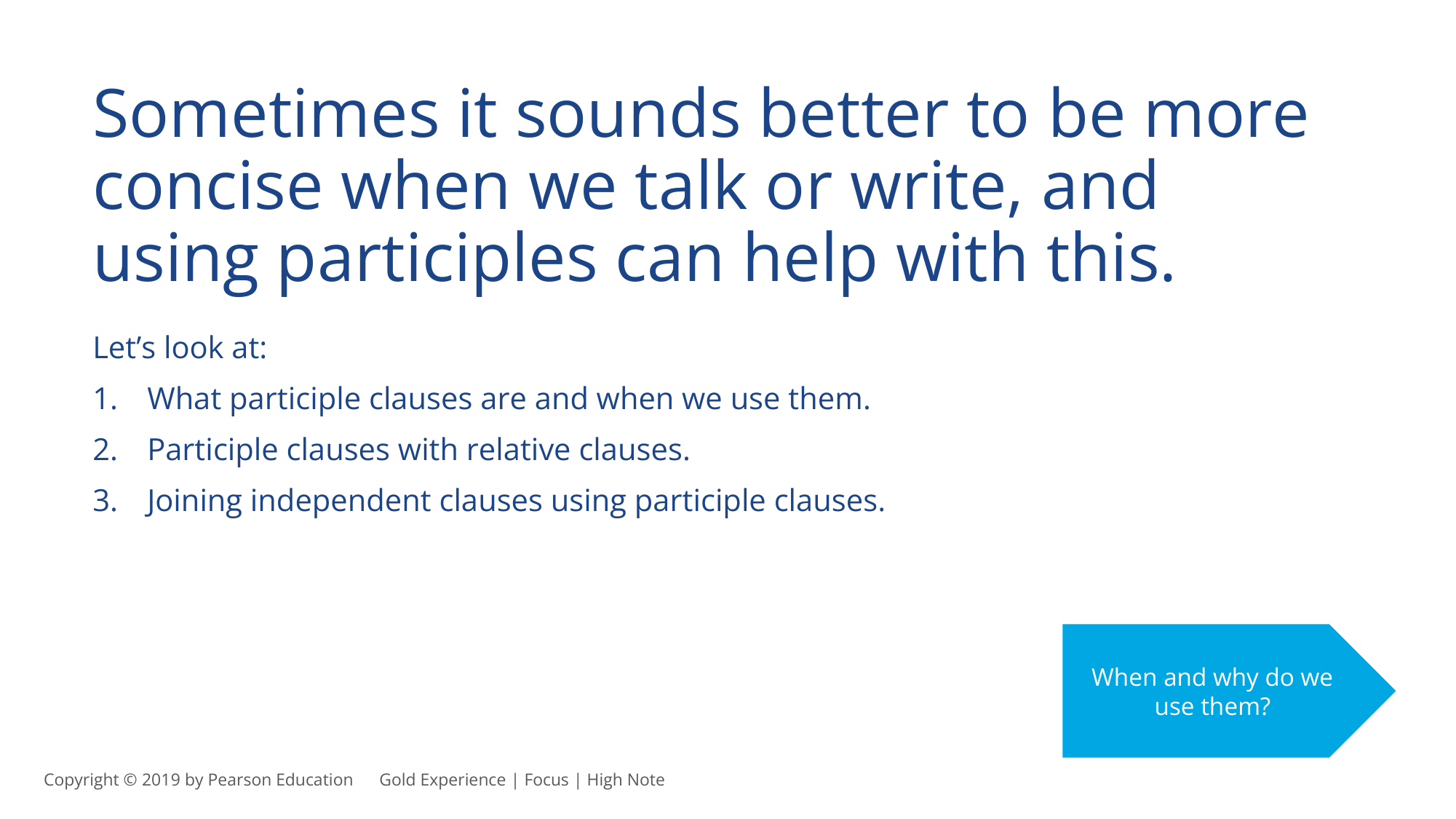

Sometimes it sounds better to be more concise when we talk or write, and using participles can help with this.
Let’s look at:
What participle clauses are and when we use them.
Participle clauses with relative clauses.
Joining independent clauses using participle clauses.

When and why do we use them?
Copyright © 2019 by Pearson Education      Gold Experience | Focus | High Note